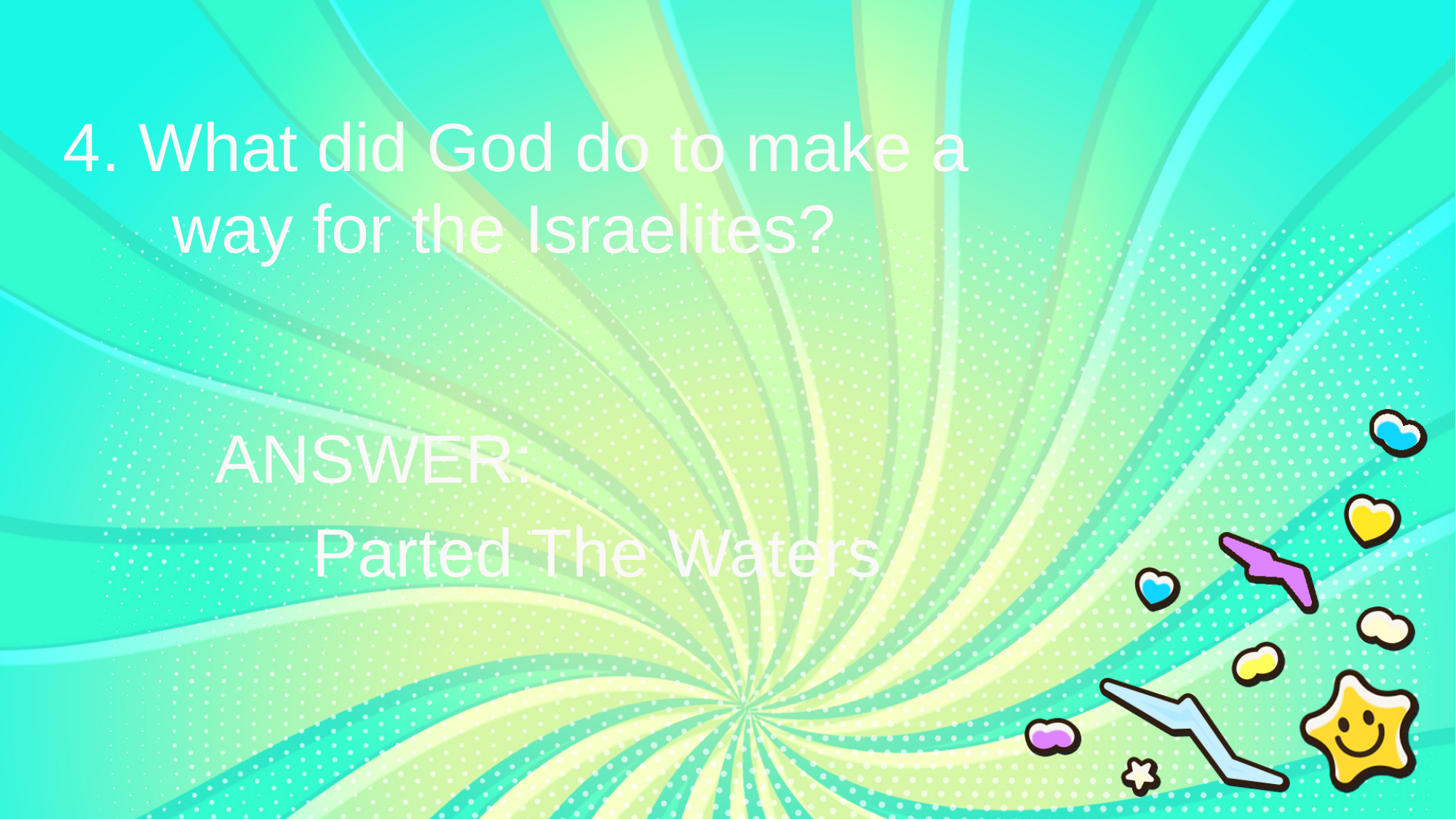

4. What did God do to make a
	way for the Israelites?
ANSWER:
Parted The Waters